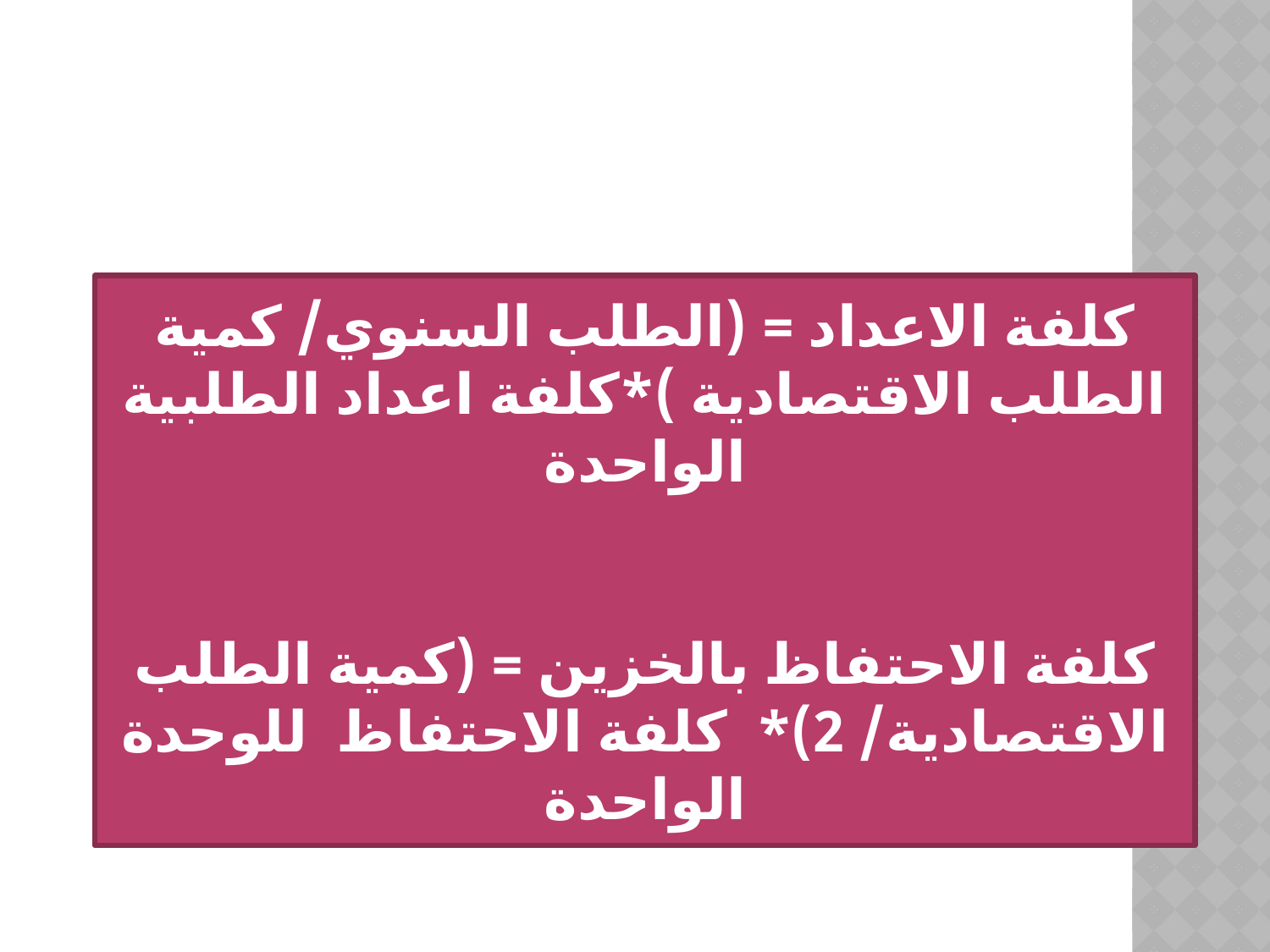

#

كلفة الاعداد = (الطلب السنوي/ كمية الطلب الاقتصادية )*كلفة اعداد الطلبية الواحدة

كلفة الاحتفاظ بالخزين = (كمية الطلب الاقتصادية/ 2)*  كلفة الاحتفاظ  للوحدة الواحدة